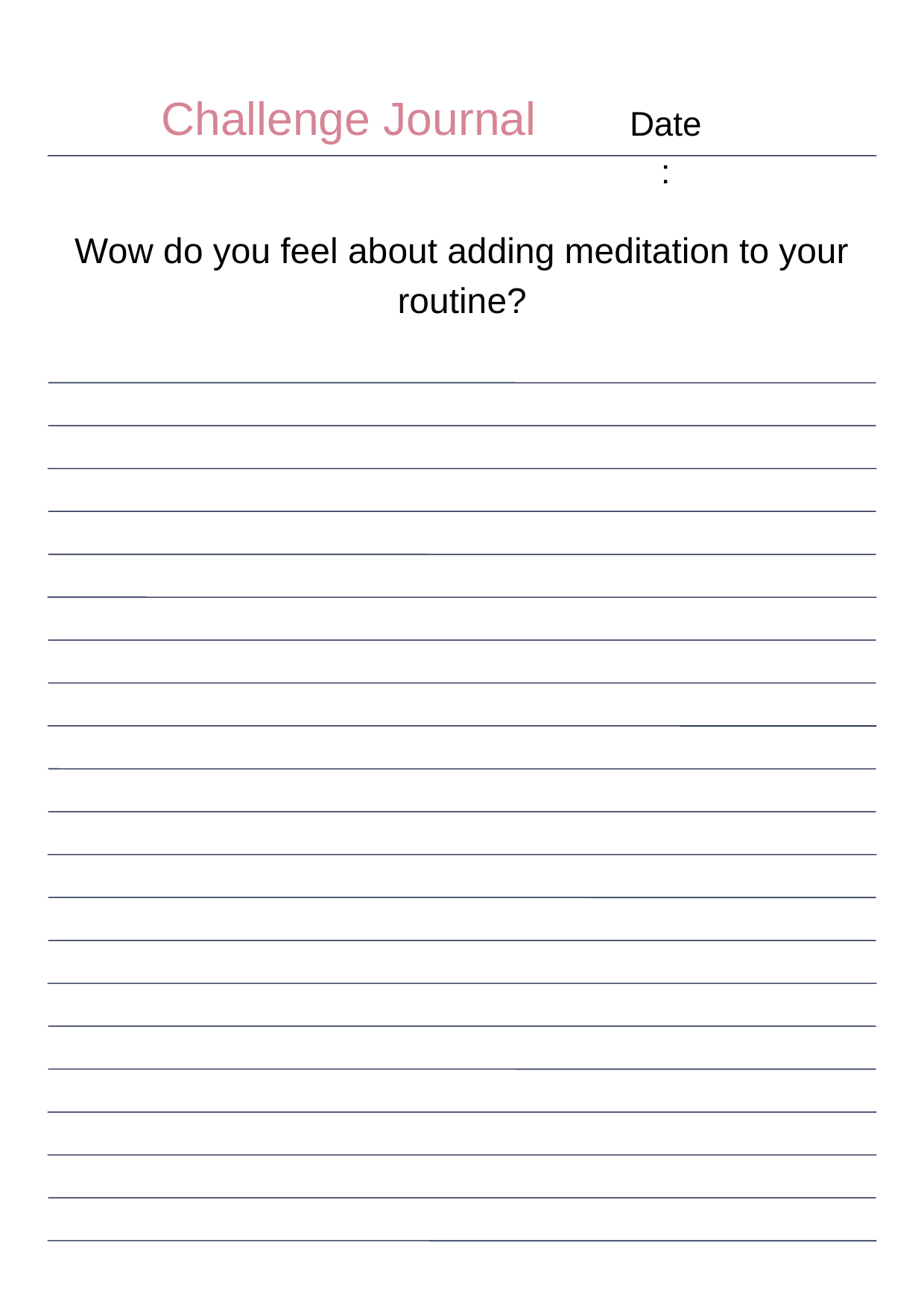

Challenge Journal
Date:

Wow do you feel about adding meditation to your routine?